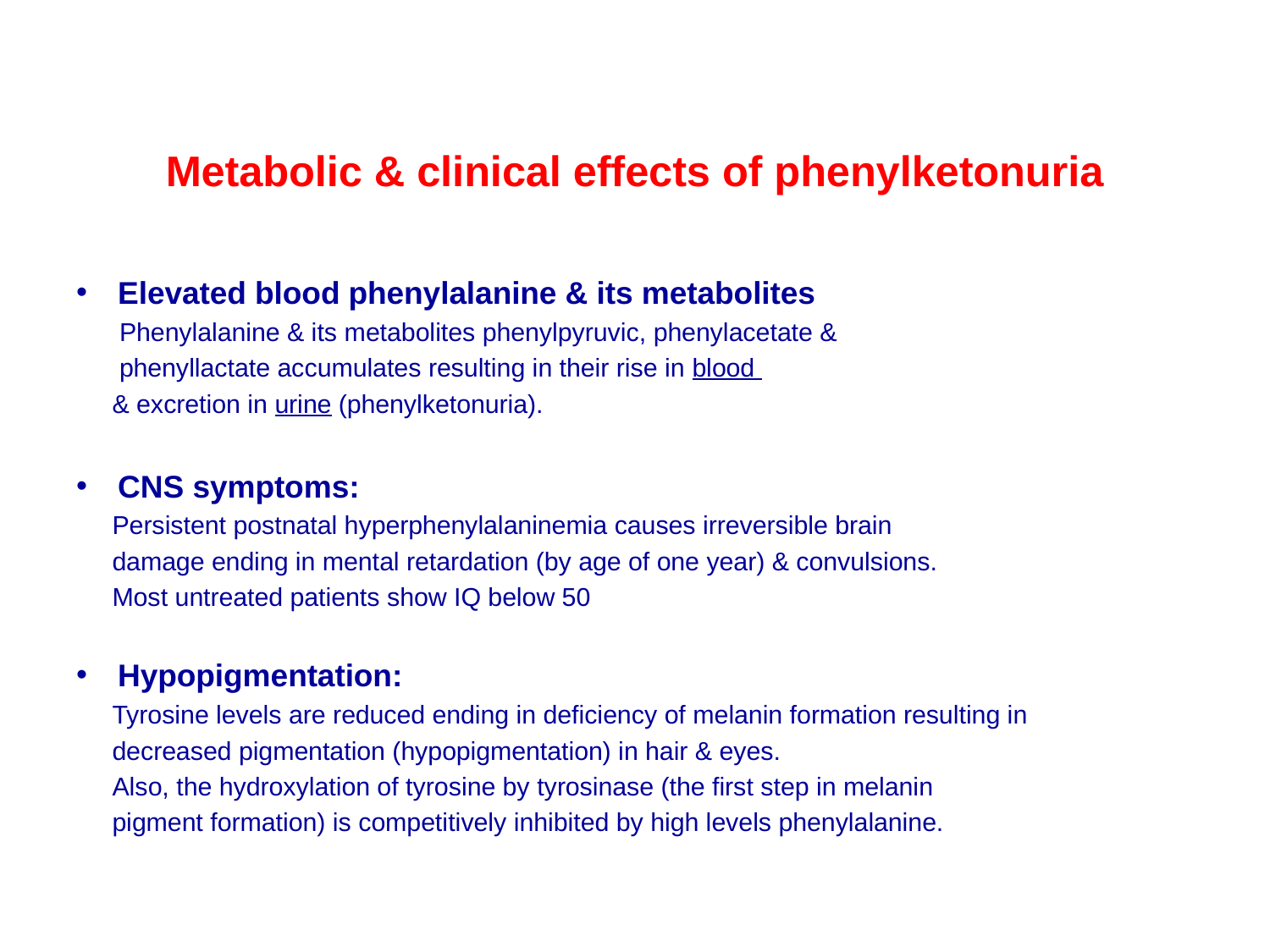

Metabolic & clinical effects of phenylketonuria

Elevated blood phenylalanine & its metabolites
      Phenylalanine & its metabolites phenylpyruvic, phenylacetate &
      phenyllactate accumulates resulting in their rise in blood
     & excretion in urine (phenylketonuria).

CNS symptoms:
     Persistent postnatal hyperphenylalaninemia causes irreversible brain
     damage ending in mental retardation (by age of one year) & convulsions.
     Most untreated patients show IQ below 50

Hypopigmentation:
     Tyrosine levels are reduced ending in deficiency of melanin formation resulting in
     decreased pigmentation (hypopigmentation) in hair & eyes.
     Also, the hydroxylation of tyrosine by tyrosinase (the first step in melanin
     pigment formation) is competitively inhibited by high levels phenylalanine.